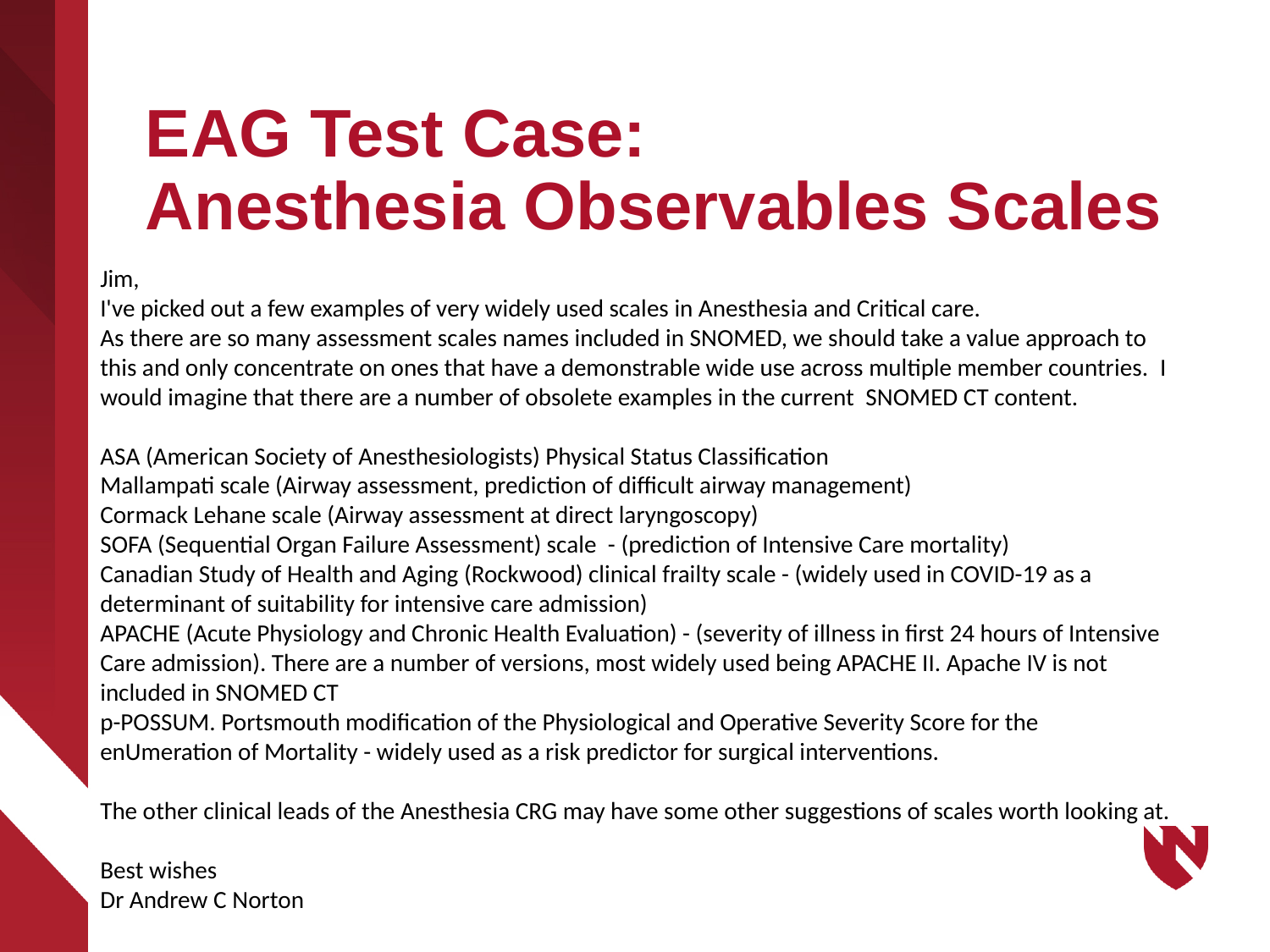

# EAG Test Case: Anesthesia Observables Scales
Jim,
I've picked out a few examples of very widely used scales in Anesthesia and Critical care.
As there are so many assessment scales names included in SNOMED, we should take a value approach to this and only concentrate on ones that have a demonstrable wide use across multiple member countries.  I would imagine that there are a number of obsolete examples in the current  SNOMED CT content.

ASA (American Society of Anesthesiologists) Physical Status Classification
Mallampati scale (Airway assessment, prediction of difficult airway management)
Cormack Lehane scale (Airway assessment at direct laryngoscopy)
SOFA (Sequential Organ Failure Assessment) scale  - (prediction of Intensive Care mortality)
Canadian Study of Health and Aging (Rockwood) clinical frailty scale - (widely used in COVID-19 as a determinant of suitability for intensive care admission)
APACHE (Acute Physiology and Chronic Health Evaluation) - (severity of illness in first 24 hours of Intensive Care admission). There are a number of versions, most widely used being APACHE II. Apache IV is not included in SNOMED CT
p-POSSUM. Portsmouth modification of the Physiological and Operative Severity Score for the enUmeration of Mortality - widely used as a risk predictor for surgical interventions.

The other clinical leads of the Anesthesia CRG may have some other suggestions of scales worth looking at.

Best wishes
Dr Andrew C Norton